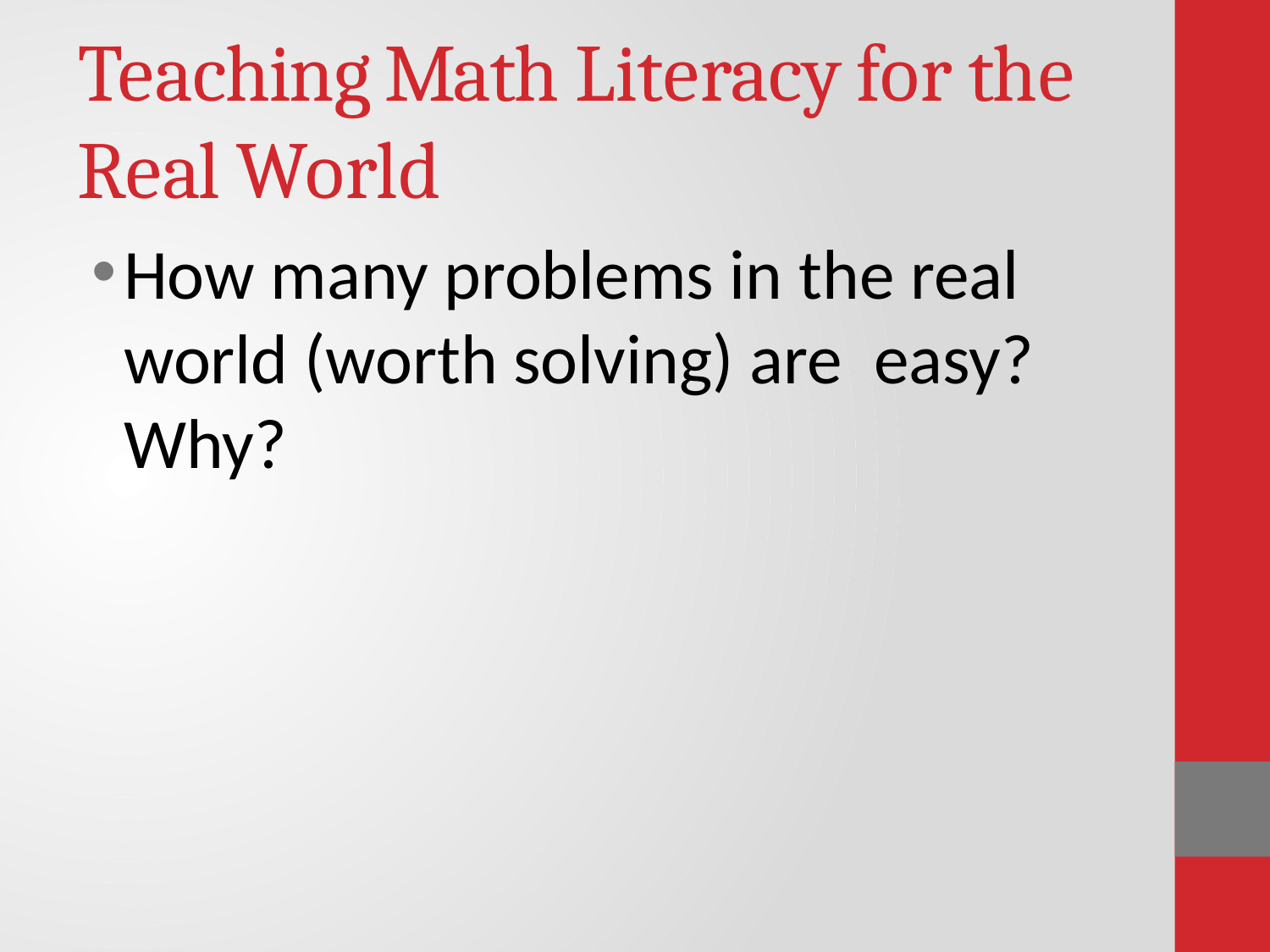

# Teaching Math Literacy for the Real World
How many problems in the real world (worth solving) are  easy? Why?